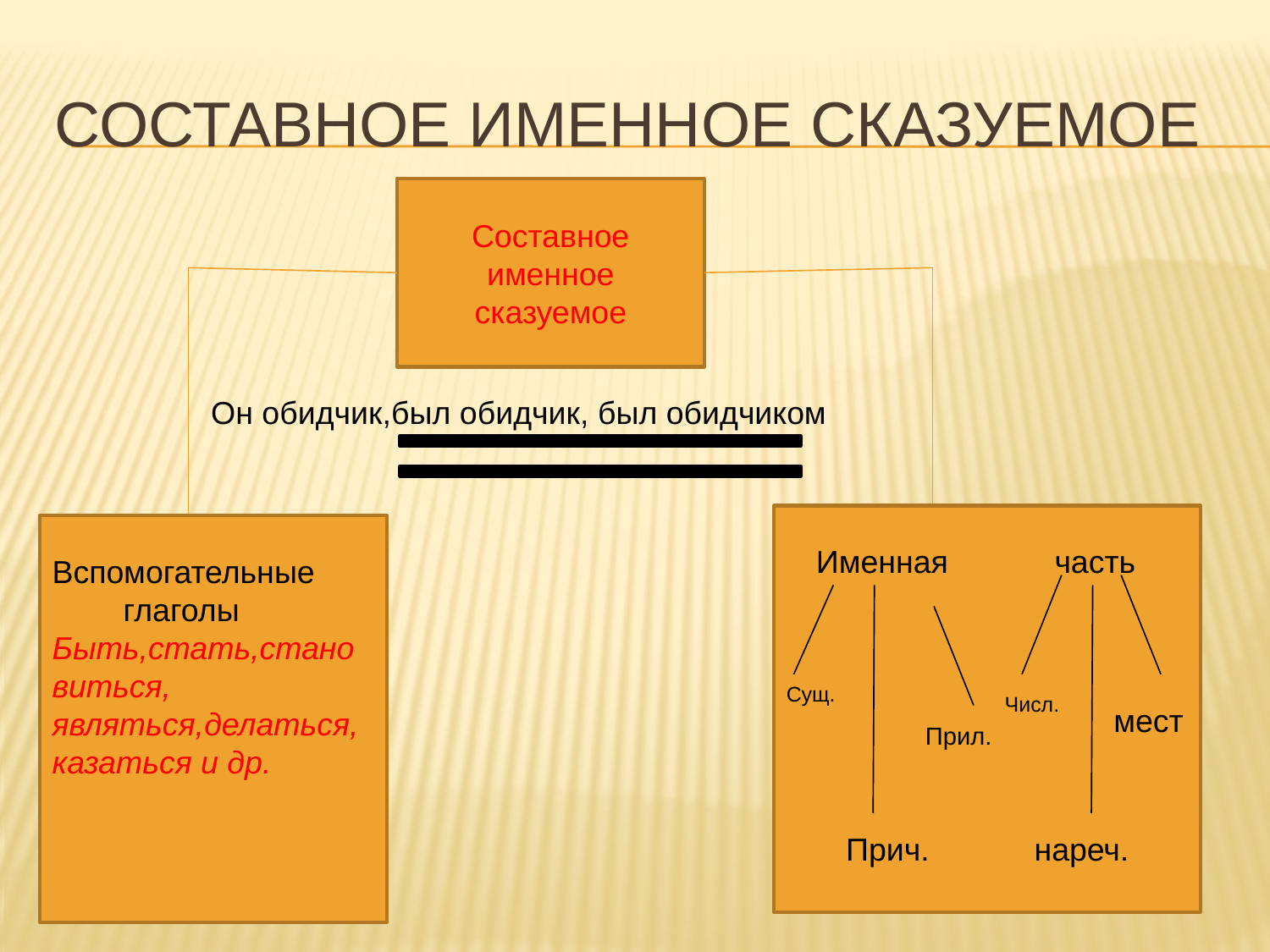

# Составное Именное сказуемое
Составное именное сказуемое
Он обидчик,был обидчик, был обидчиком

Именная            часть
Вспомогательные
        глаголы
Быть,стать,становиться, являться,делаться,казаться и др.
Сущ.
Числ.
мест
Прил.
Прич.
нареч.